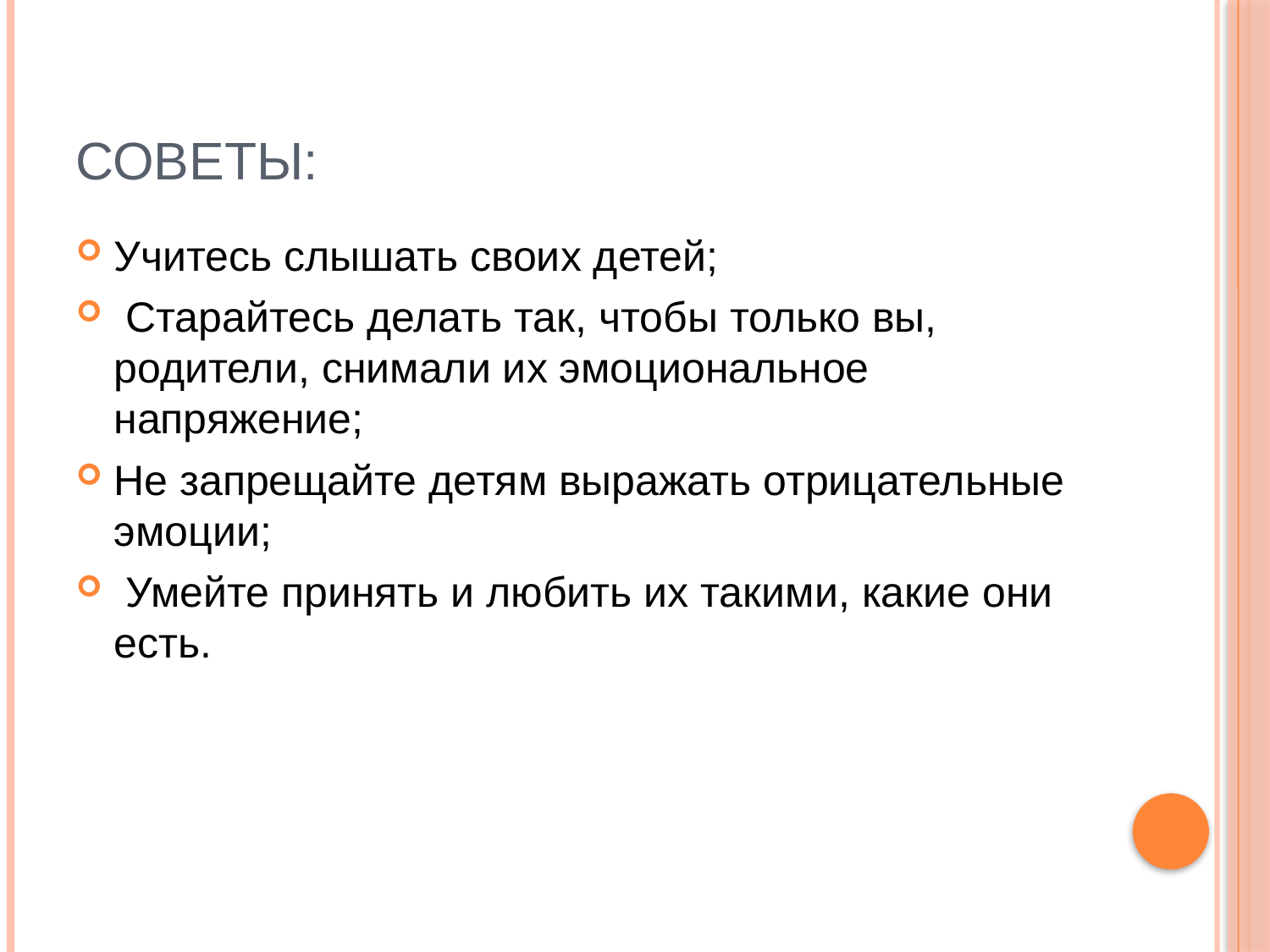

# Советы:
Учитесь слышать своих детей;
 Старайтесь делать так, чтобы только вы, родители, снимали их эмоциональное напряжение;
Не запрещайте детям выражать отрицательные эмоции;
 Умейте принять и любить их такими, какие они есть.